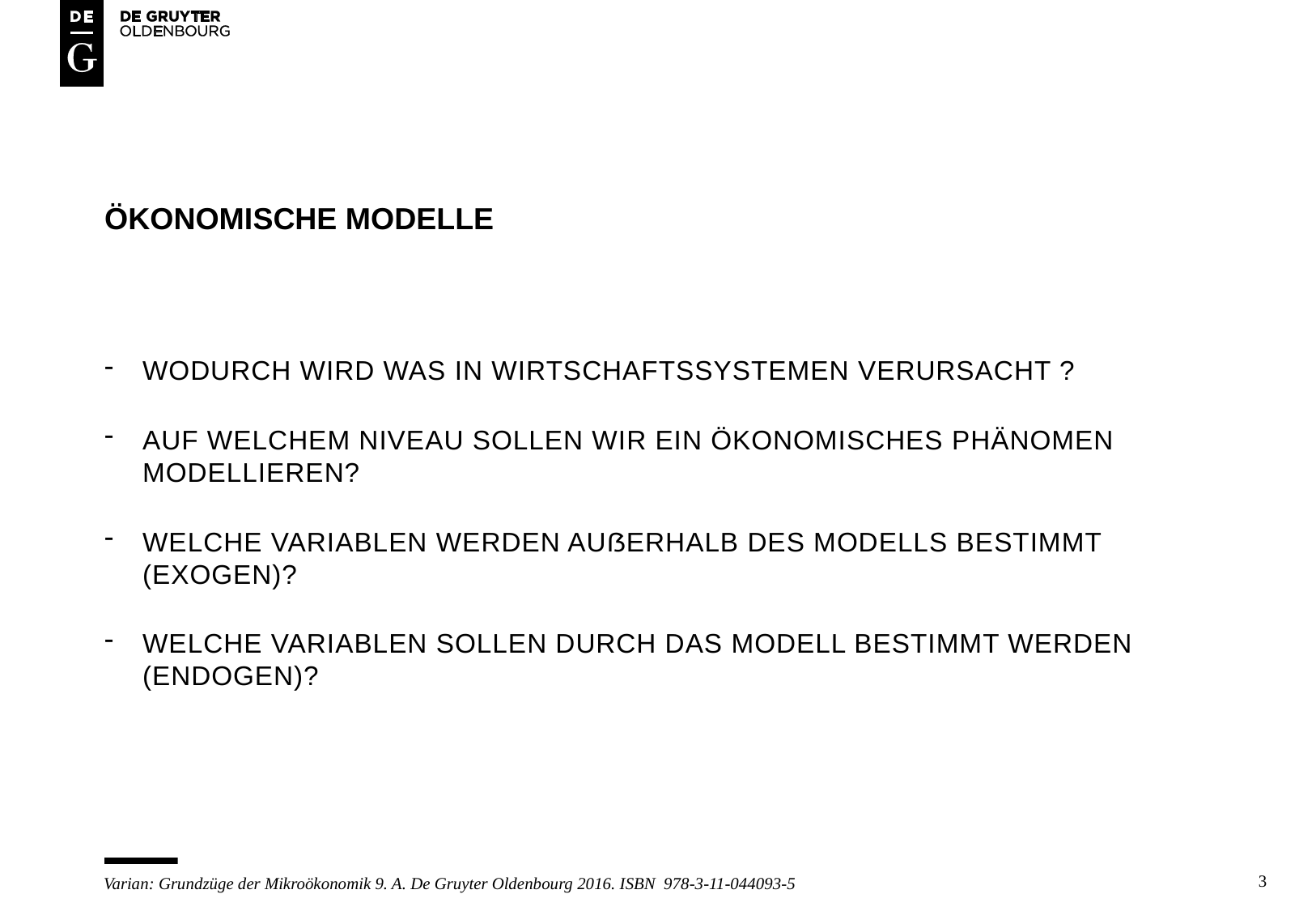

# Ökonomische Modelle

Wodurch wird was in Wirtschaftssystemen verursacht ?
Auf welchem Niveau sollen wir ein ökonomisches Phänomen modellieren?
Welche Variablen werden außerhalb des Modells bestimmt (exogen)?
welche Variablen sollen durch das Modell bestimmt werden (endogen)?

3
Varian: Grundzüge der Mikroökonomik 9. A. De Gruyter Oldenbourg 2016. ISBN  978-3-11-044093-5